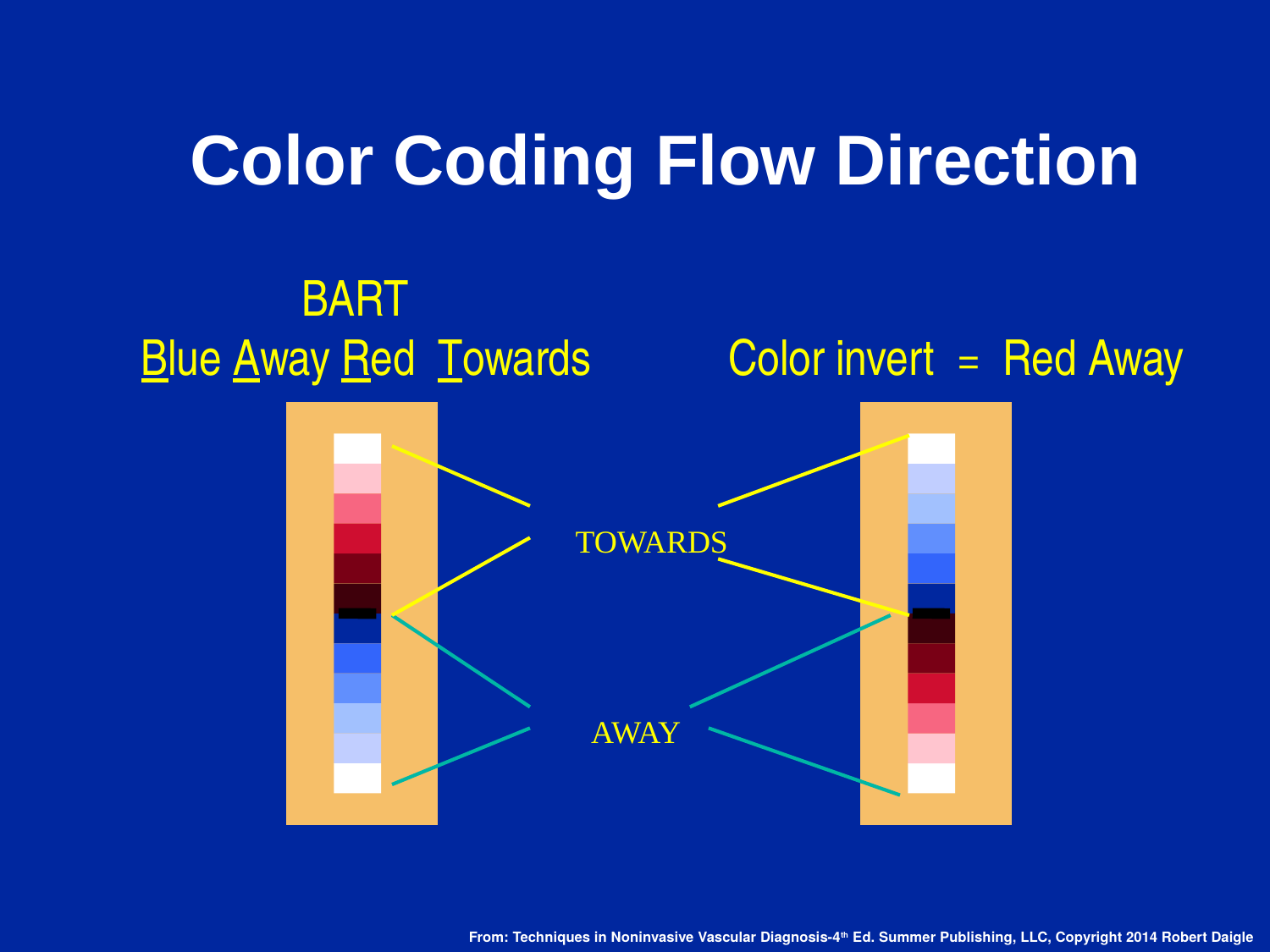

Color Coding Flow Direction
BART
 Blue Away Red  Towards
Color invert  =  Red Away

TOWARDS

AWAY